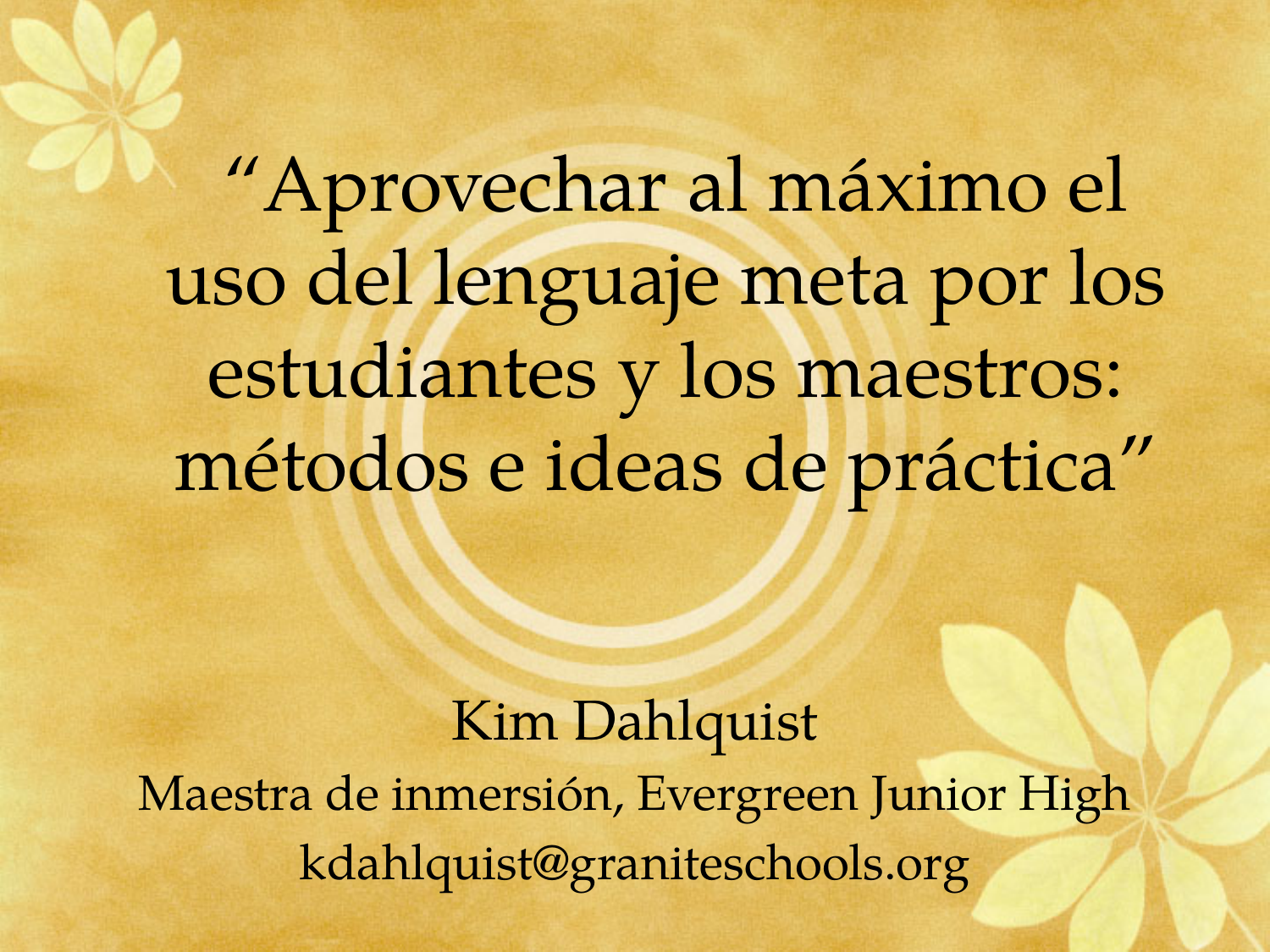

# “Aprovechar al máximo el uso del lenguaje meta por los estudiantes y los maestros: métodos e ideas de práctica”​
Kim Dahlquist
Maestra de inmersión, Evergreen Junior High
kdahlquist@graniteschools.org